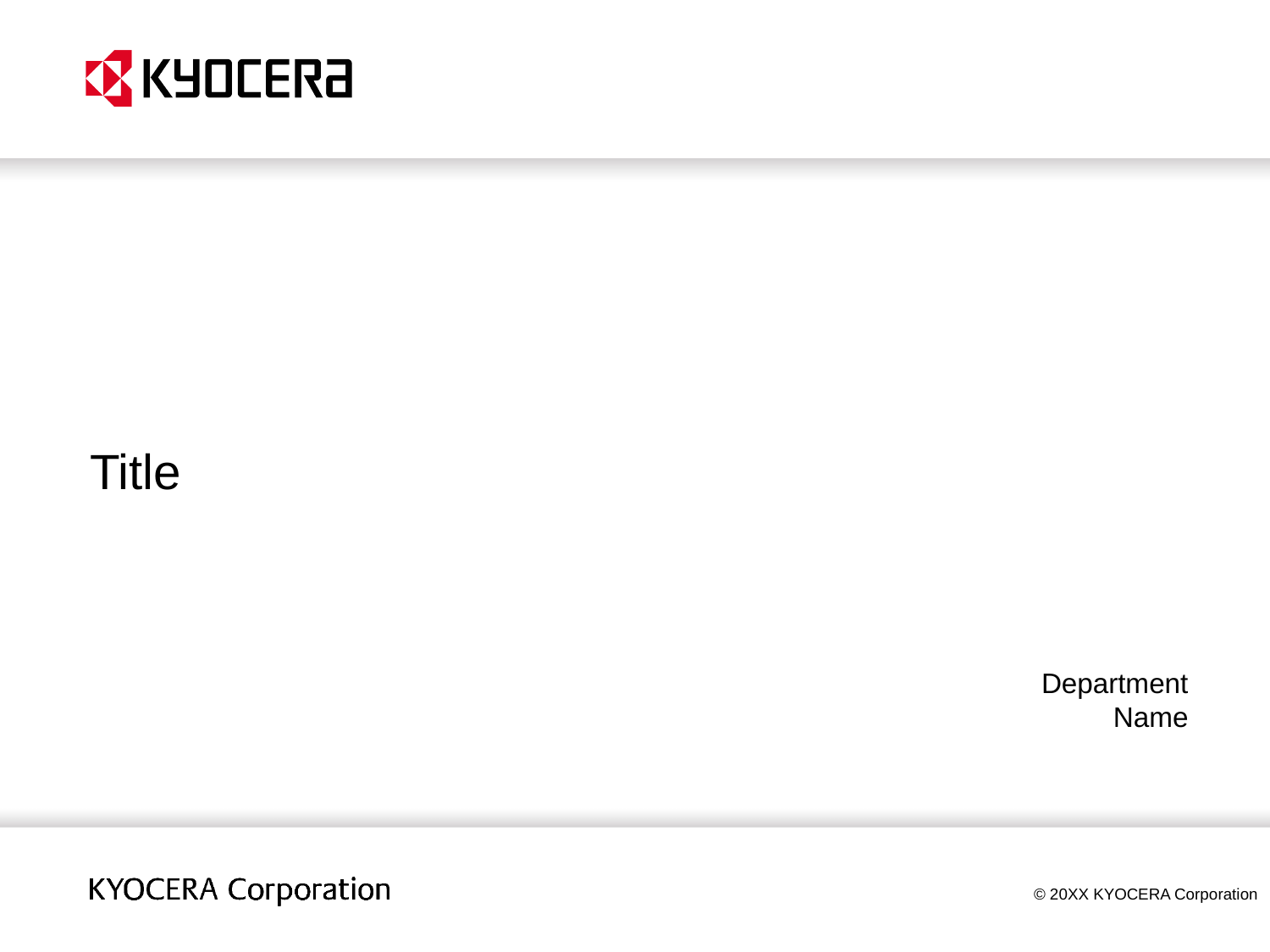

# Title

Department
Name

© 20XX KYOCERA Corporation